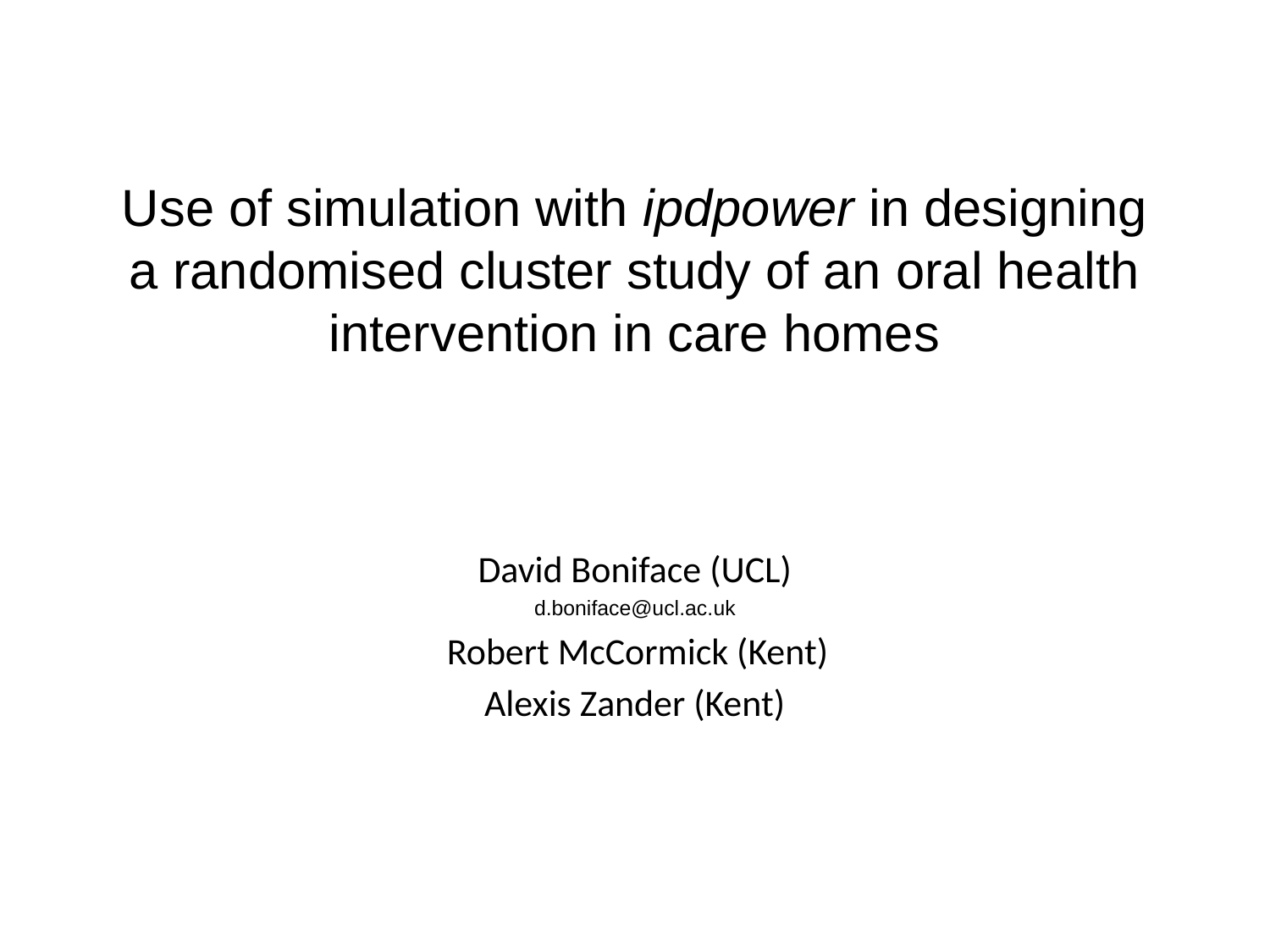

# Use of simulation with ipdpower in designing a randomised cluster study of an oral health intervention in care homes
David Boniface (UCL)
d.boniface@ucl.ac.uk
 Robert McCormick (Kent)
Alexis Zander (Kent)